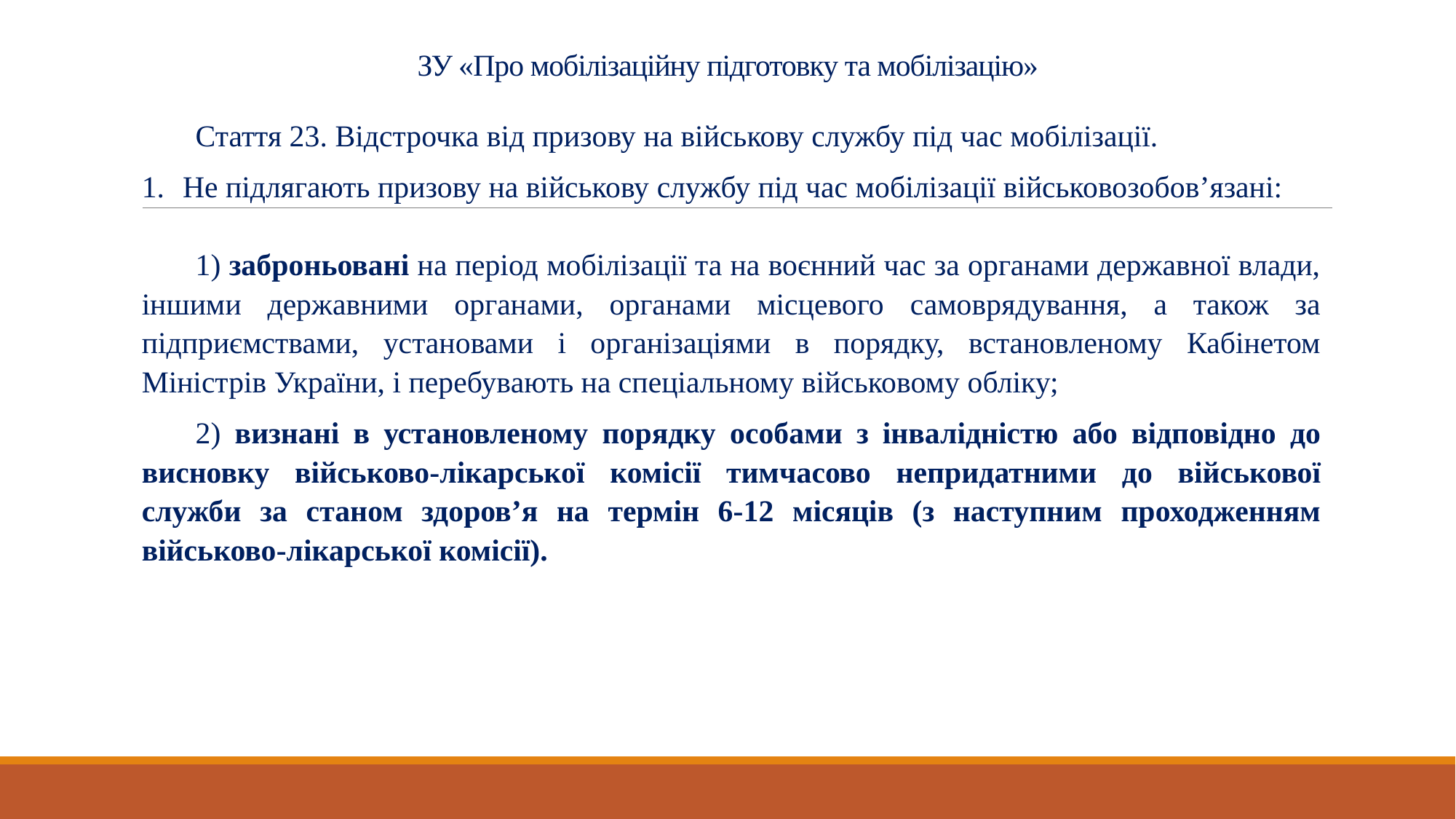

# ЗУ «Про мобілізаційну підготовку та мобілізацію»
Стаття 23. Відстрочка від призову на військову службу під час мобілізації.
Не підлягають призову на військову службу під час мобілізації військовозобов’язані:

1) заброньовані на період мобілізації та на воєнний час за органами державної влади, іншими державними органами, органами місцевого самоврядування, а також за підприємствами, установами і організаціями в порядку, встановленому Кабінетом Міністрів України, і перебувають на спеціальному військовому обліку;
2) визнані в установленому порядку особами з інвалідністю або відповідно до висновку військово-лікарської комісії тимчасово непридатними до військової служби за станом здоров’я на термін 6-12 місяців (з наступним проходженням військово-лікарської комісії).